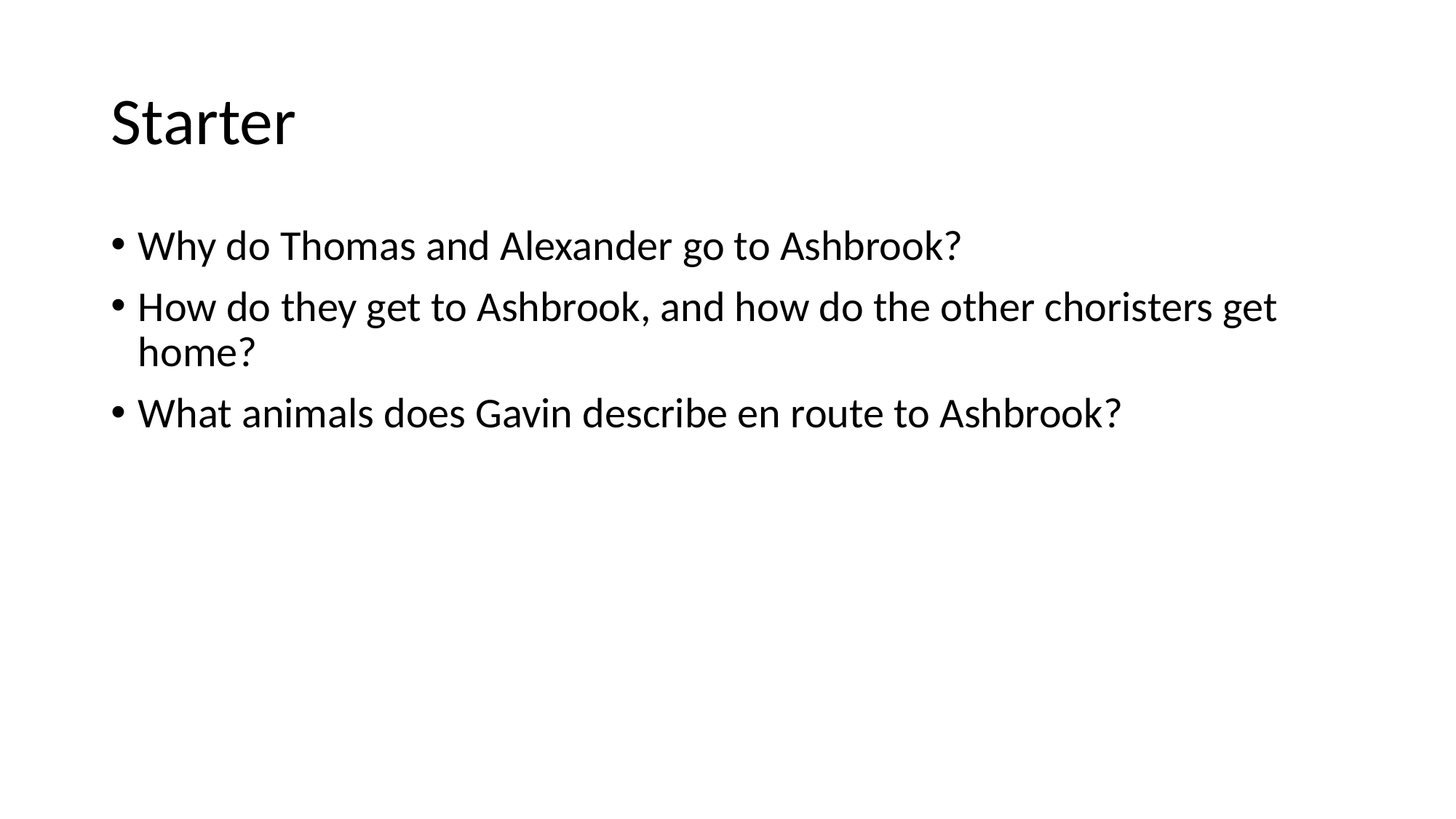

# Starter
Why do Thomas and Alexander go to Ashbrook?
How do they get to Ashbrook, and how do the other choristers get home?
What animals does Gavin describe en route to Ashbrook?